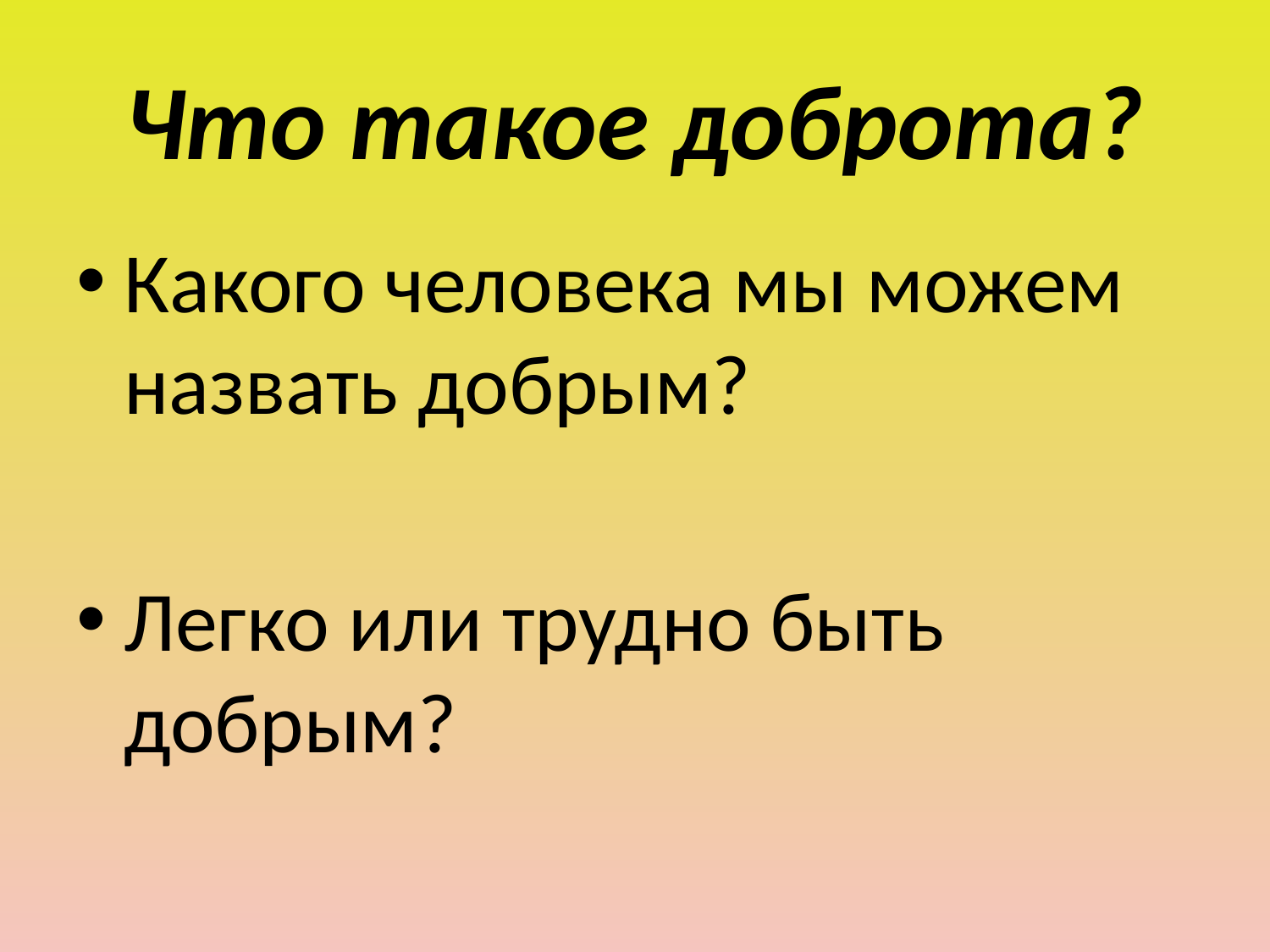

# Что такое доброта?
Какого человека мы можем назвать добрым?

Легко или трудно быть добрым?